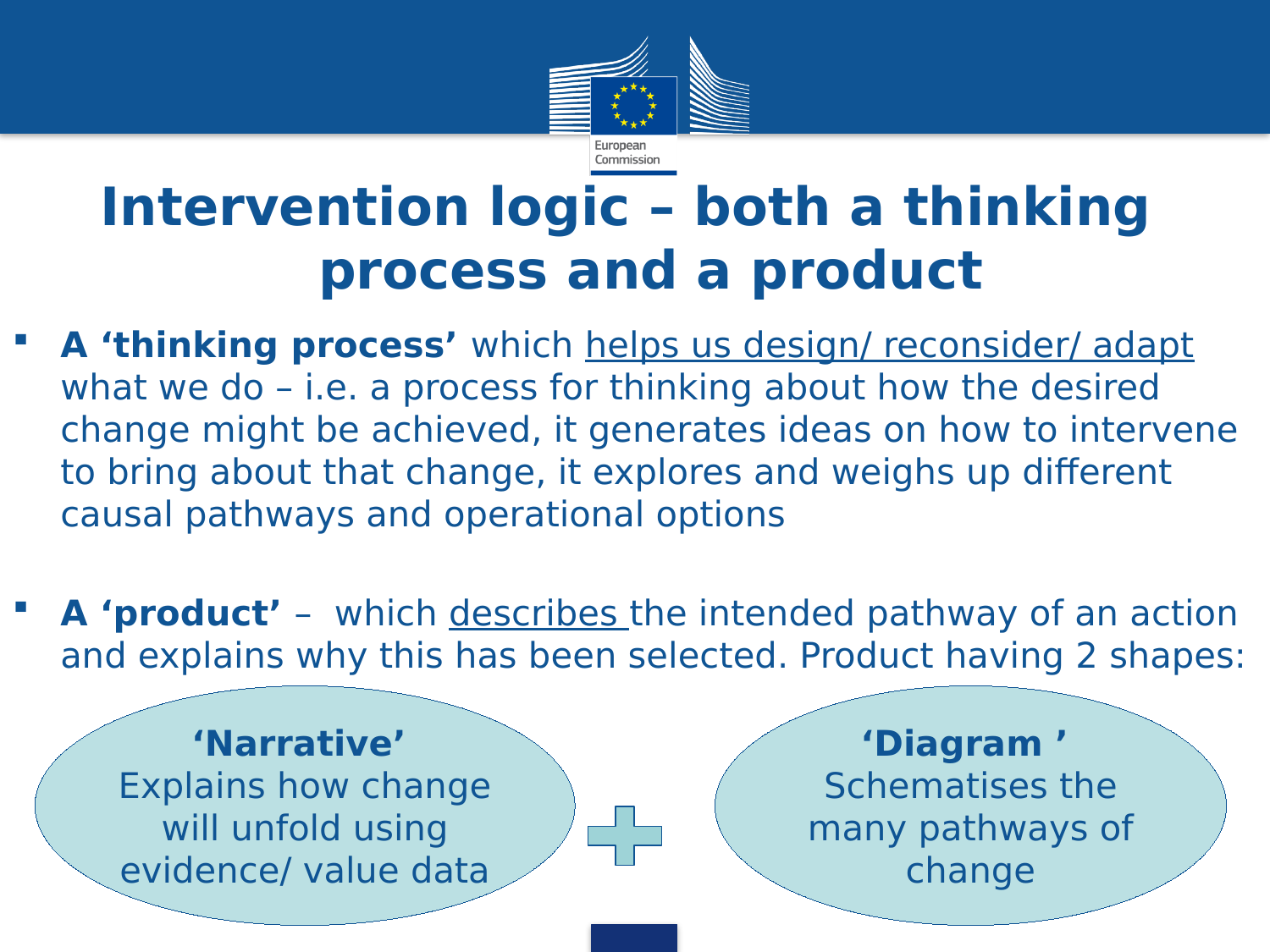

# Intervention logic – both a thinking process and a product
A ‘thinking process’ which helps us design/ reconsider/ adapt what we do – i.e. a process for thinking about how the desired change might be achieved, it generates ideas on how to intervene to bring about that change, it explores and weighs up different causal pathways and operational options

A ‘product’ –  which describes the intended pathway of an action and explains why this has been selected. Product having 2 shapes:
‘Narrative’
Explains how change will unfold using evidence/ value data
‘Diagram ’
Schematises the many pathways of change